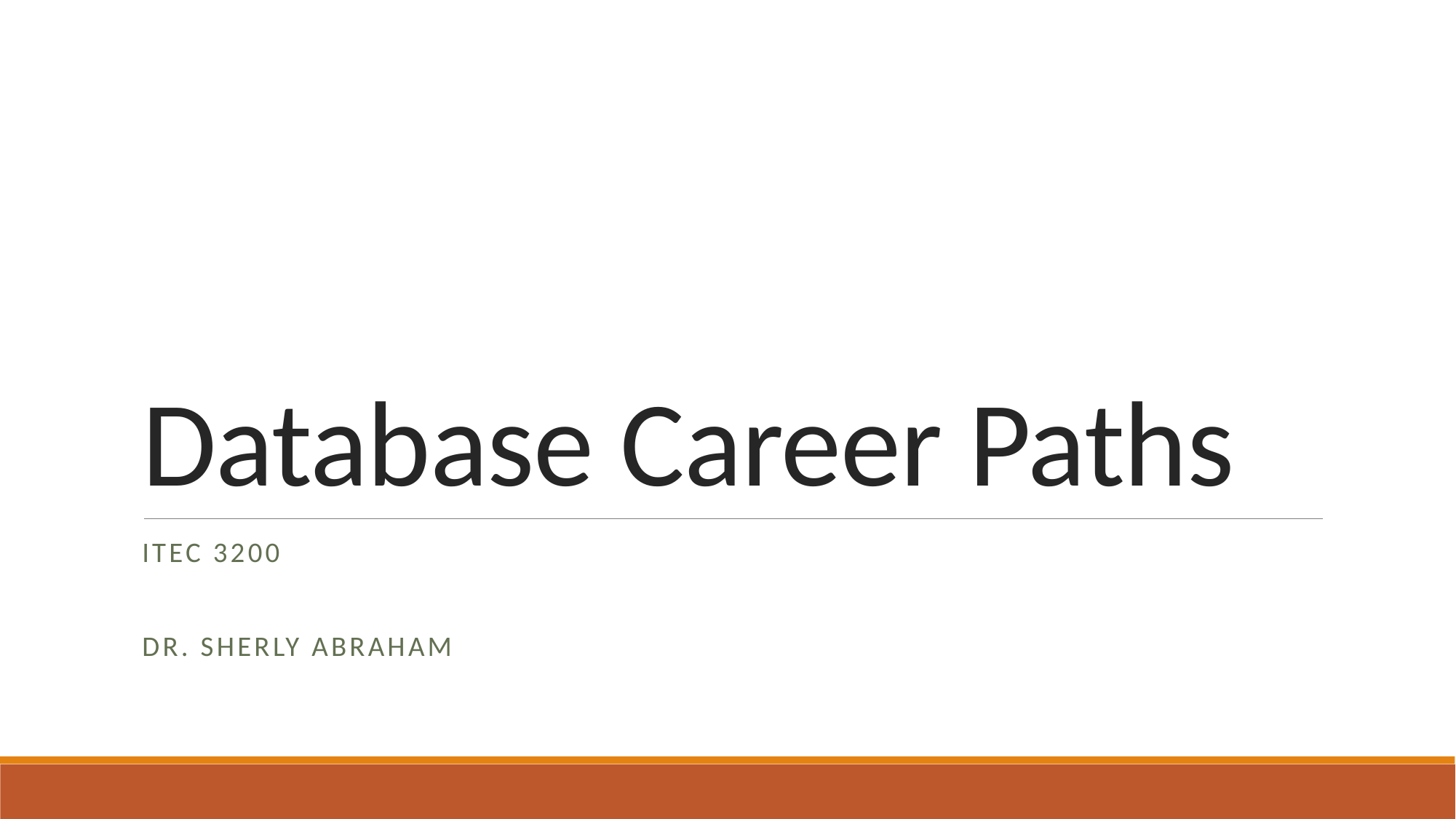

# Database Career Paths
ITEC 3200

Dr. Sherly Abraham